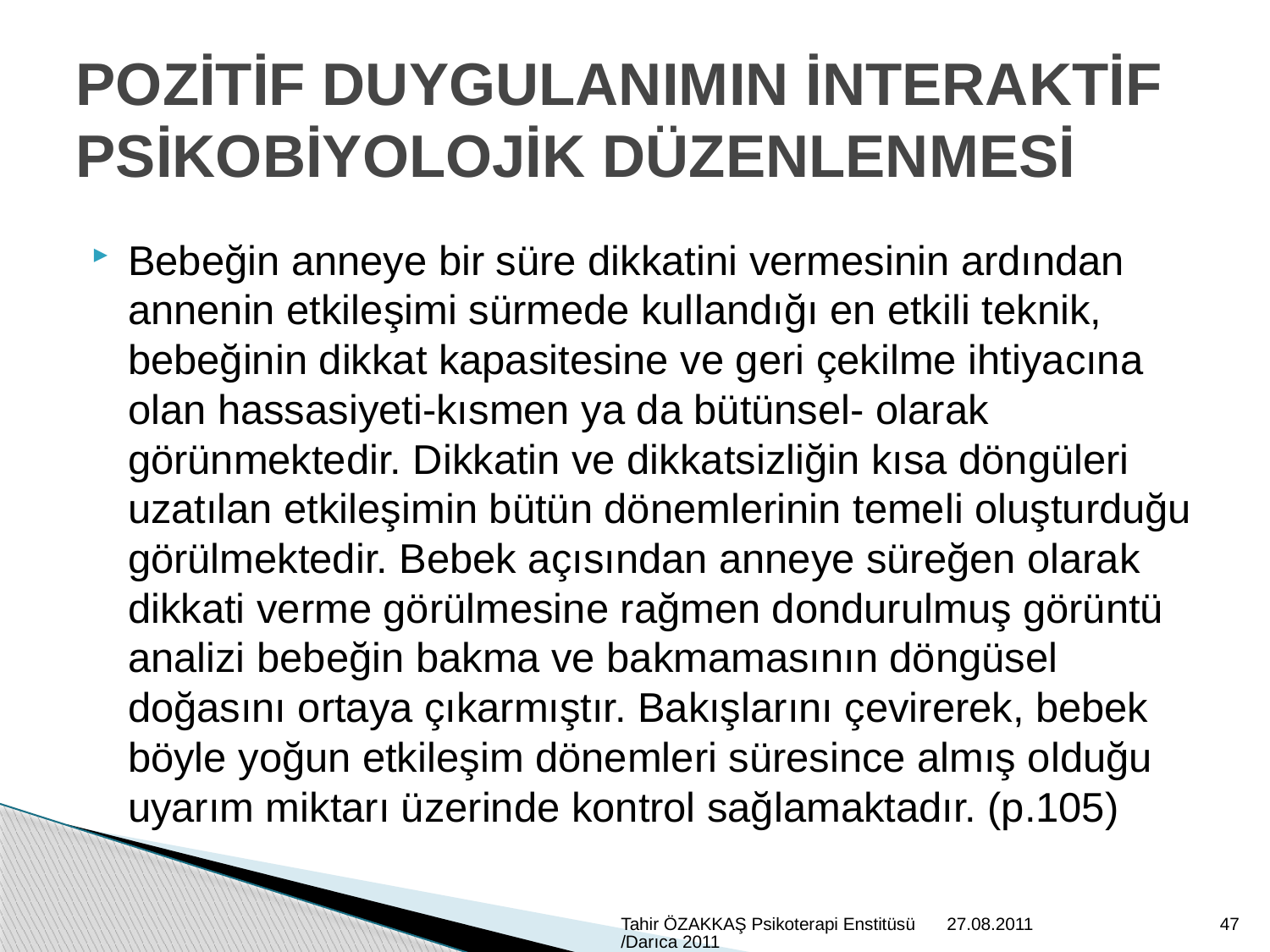

# POZİTİF DUYGULANIMIN İNTERAKTİF PSİKOBİYOLOJİK DÜZENLENMESİ
Bebeğin anneye bir süre dikkatini vermesinin ardından annenin etkileşimi sürmede kullandığı en etkili teknik, bebeğinin dikkat kapasitesine ve geri çekilme ihtiyacına olan hassasiyeti-kısmen ya da bütünsel- olarak görünmektedir. Dikkatin ve dikkatsizliğin kısa döngüleri uzatılan etkileşimin bütün dönemlerinin temeli oluşturduğu görülmektedir. Bebek açısından anneye süreğen olarak dikkati verme görülmesine rağmen dondurulmuş görüntü analizi bebeğin bakma ve bakmamasının döngüsel doğasını ortaya çıkarmıştır. Bakışlarını çevirerek, bebek böyle yoğun etkileşim dönemleri süresince almış olduğu uyarım miktarı üzerinde kontrol sağlamaktadır. (p.105)
Tahir ÖZAKKAŞ Psikoterapi Enstitüsü /Darıca 2011
27.08.2011
47